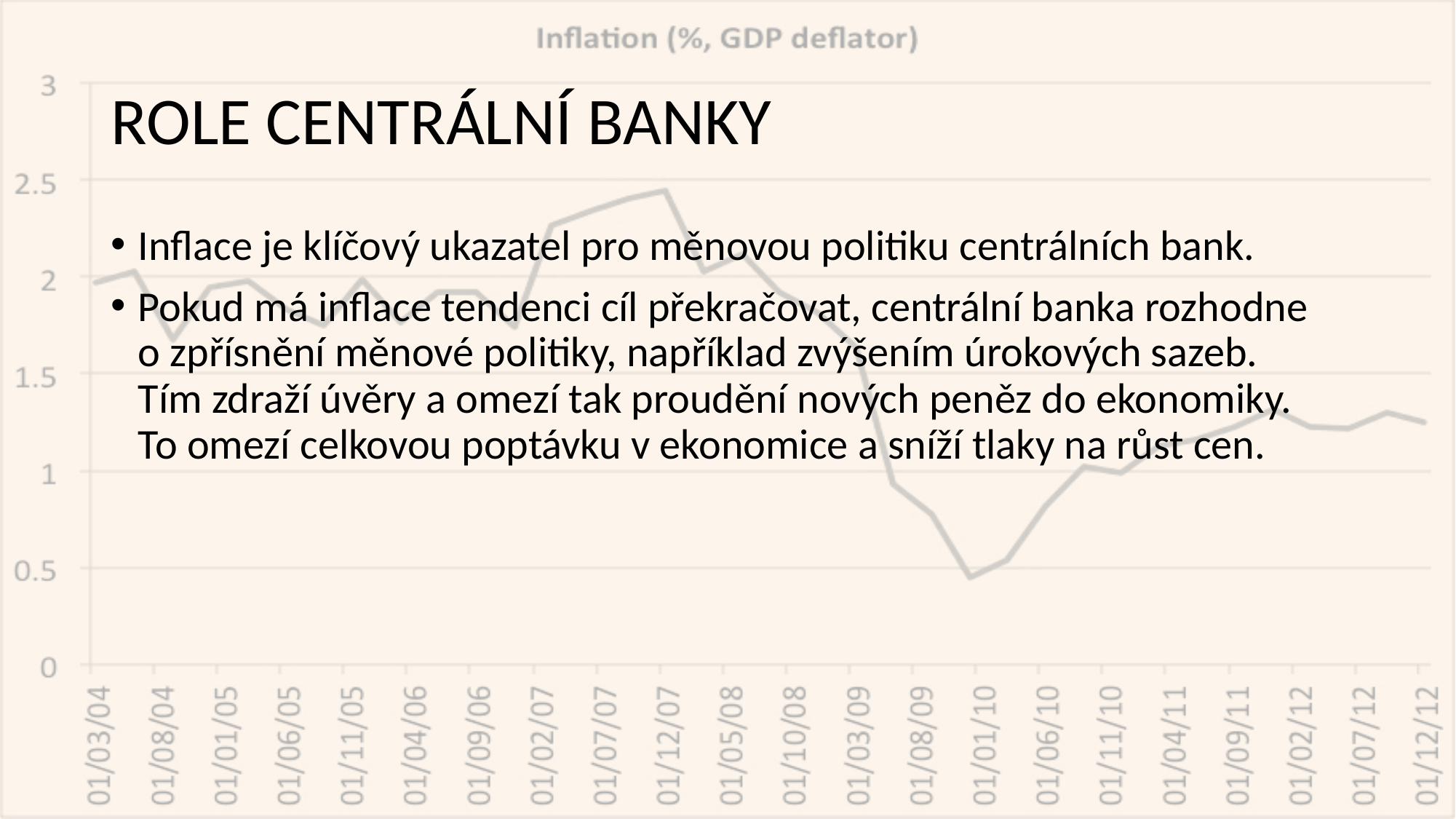

# ROLE CENTRÁLNÍ BANKY
Inflace je klíčový ukazatel pro měnovou politiku centrálních bank.
Pokud má inflace tendenci cíl překračovat, centrální banka rozhodne
o zpřísnění měnové politiky, například zvýšením úrokových sazeb.
Tím zdraží úvěry a omezí tak proudění nových peněz do ekonomiky.
To omezí celkovou poptávku v ekonomice a sníží tlaky na růst cen.